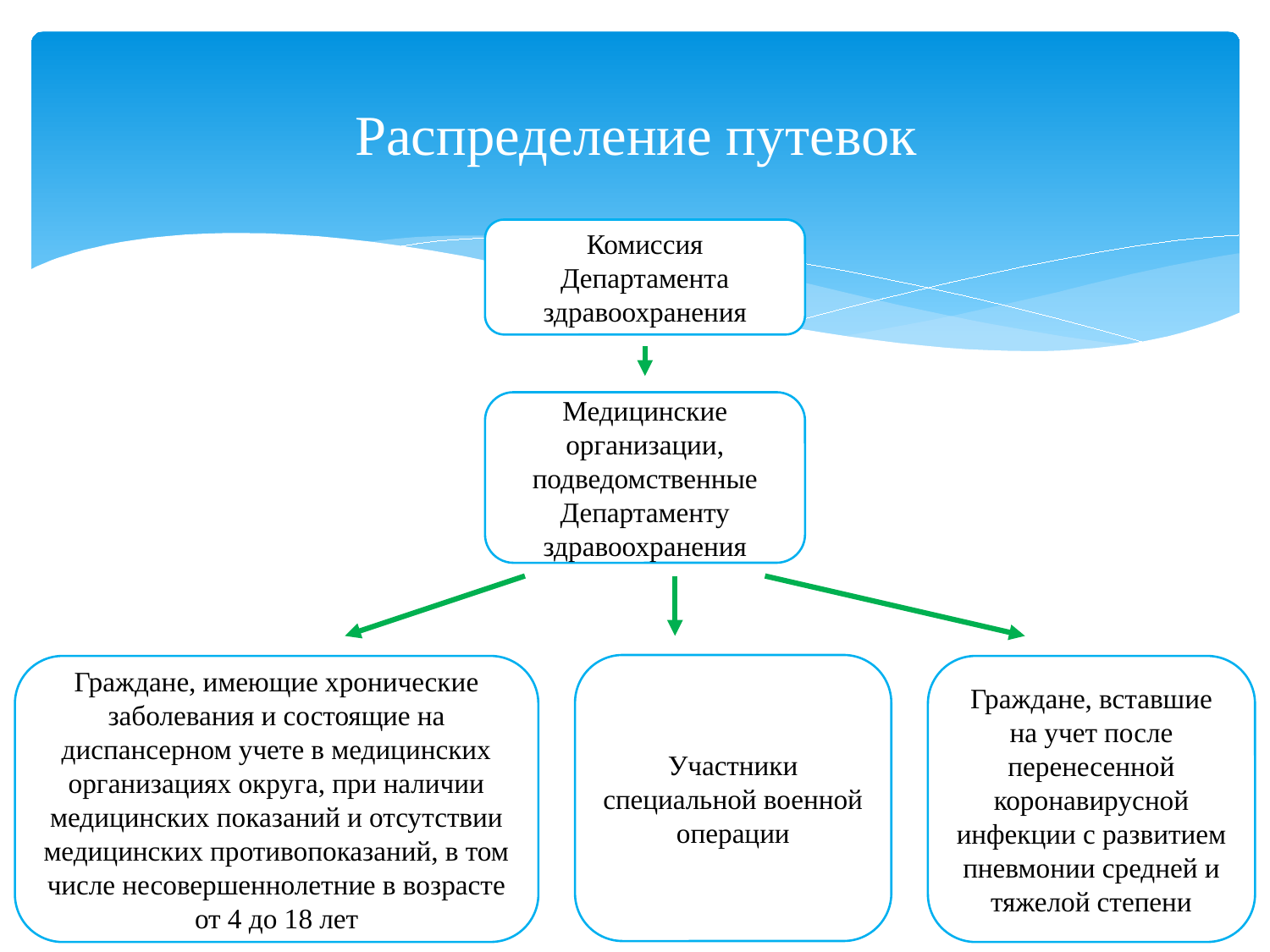

# Распределение путевок
Комиссия Департамента здравоохранения

Медицинские организации, подведомственные Департаменту здравоохранения
Участники специальной военной операции
Граждане, имеющие хронические заболевания и состоящие на диспансерном учете в медицинских организациях округа, при наличии медицинских показаний и отсутствии медицинских противопоказаний, в том числе несовершеннолетние в возрасте от 4 до 18 лет
Граждане, вставшие на учет после перенесенной коронавирусной инфекции с развитием пневмонии средней и тяжелой степени